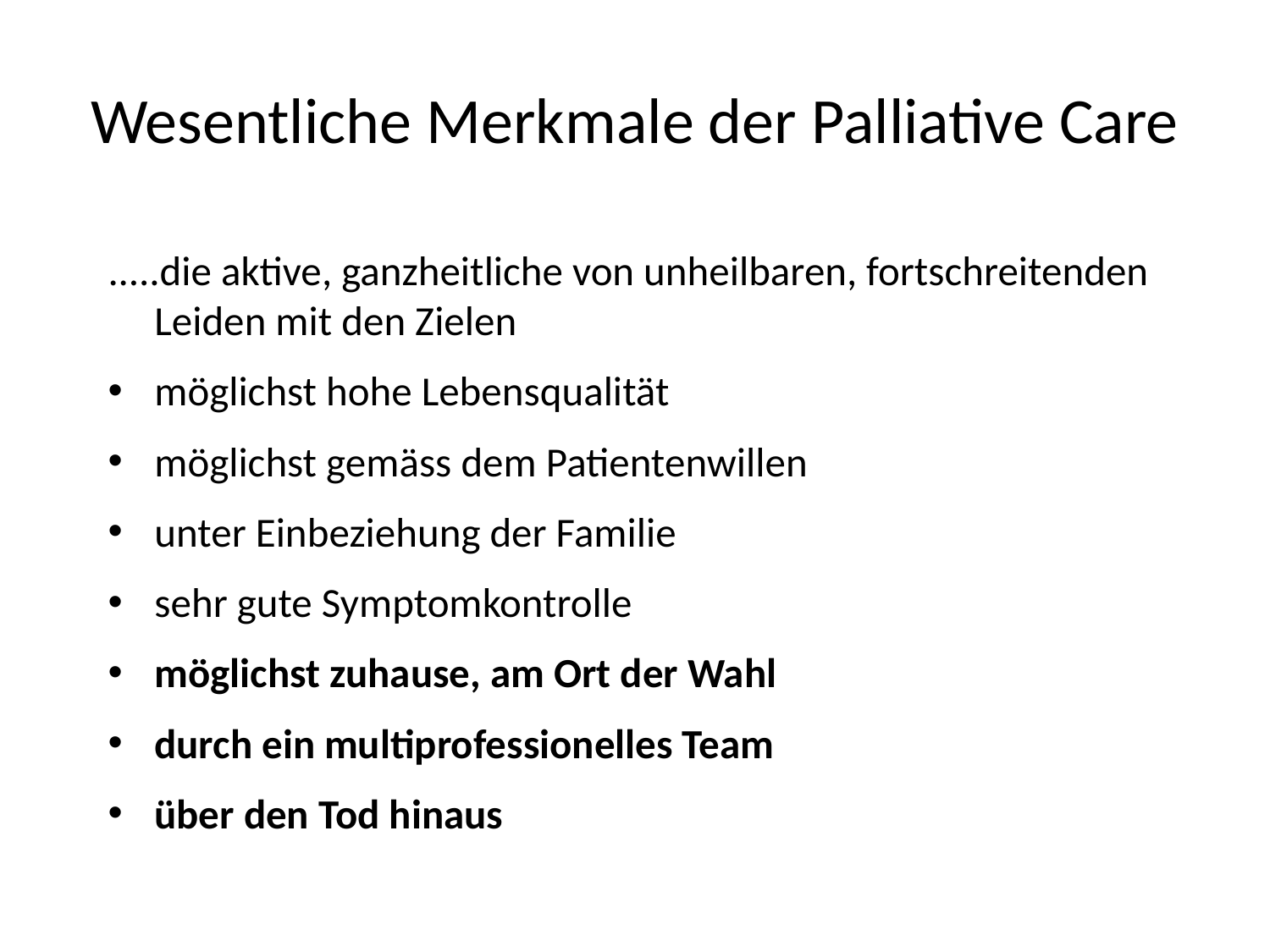

# Wesentliche Merkmale der Palliative Care
.....die aktive, ganzheitliche von unheilbaren, fortschreitenden Leiden mit den Zielen
möglichst hohe Lebensqualität
möglichst gemäss dem Patientenwillen
unter Einbeziehung der Familie
sehr gute Symptomkontrolle
möglichst zuhause, am Ort der Wahl
durch ein multiprofessionelles Team
über den Tod hinaus